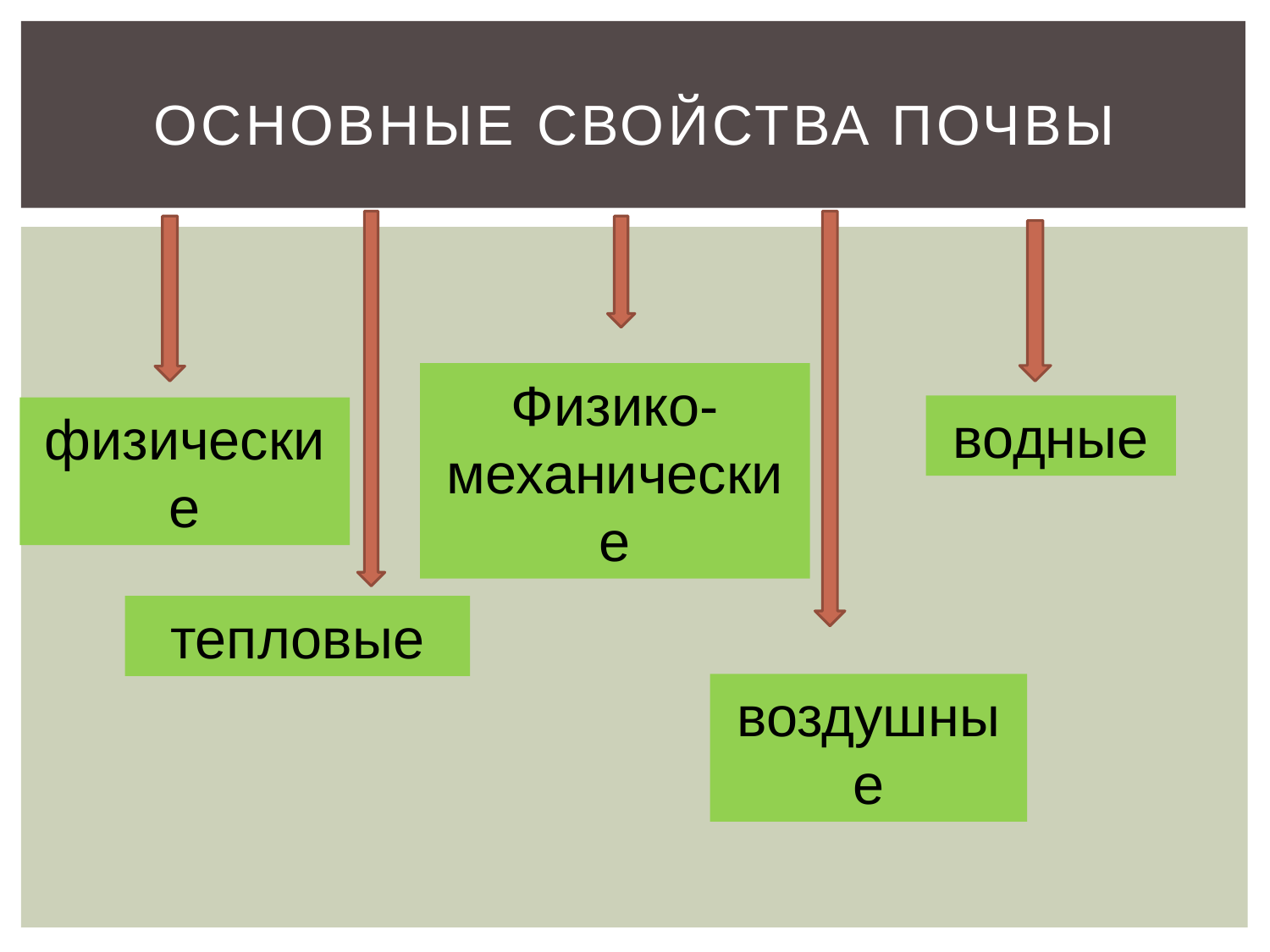

# ОСНОВНЫЕ СВОЙСТВА ПОЧВЫ

Физико-механические

водные
физические
тепловые
воздушные